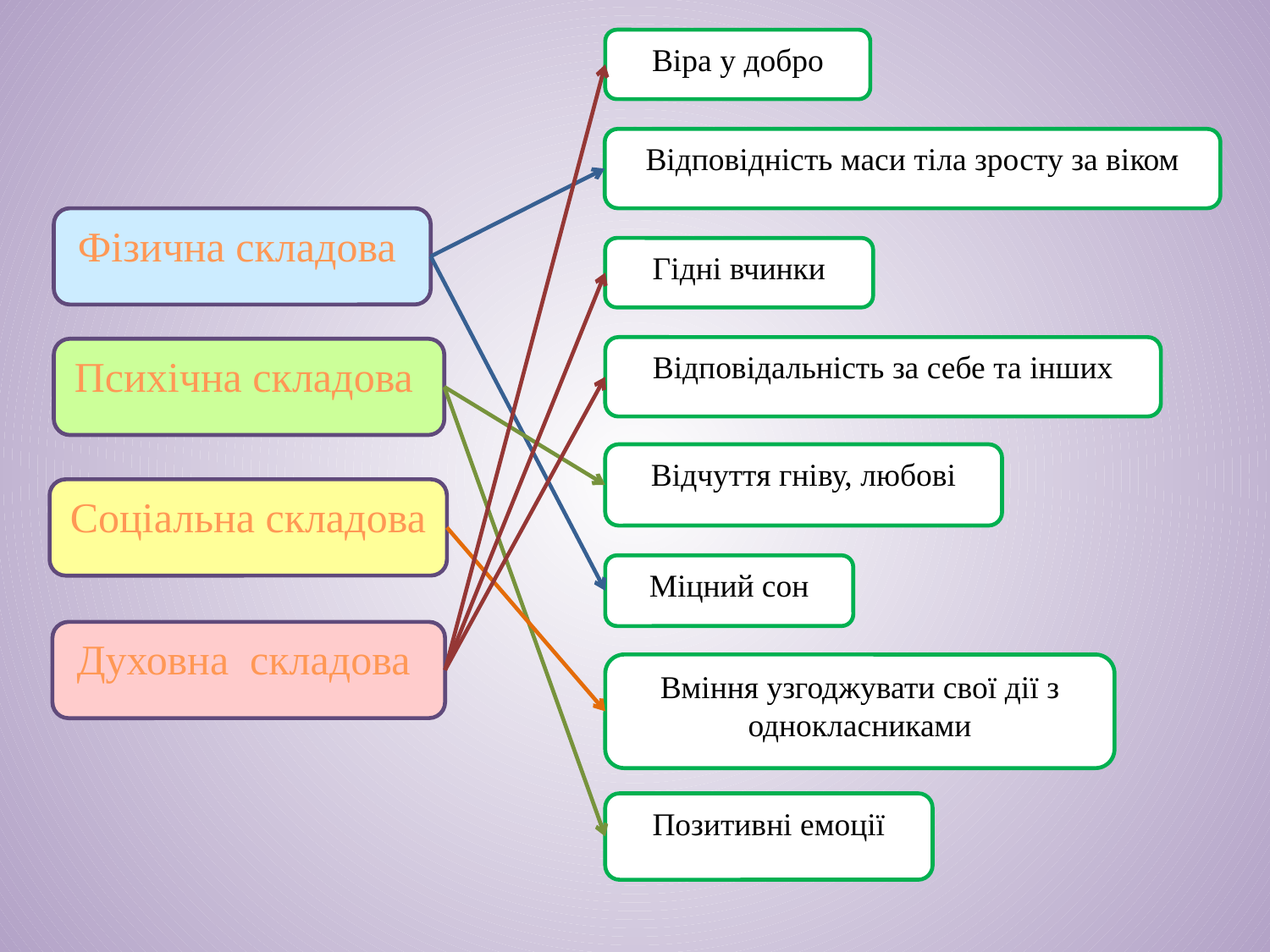

Віра у добро
Відповідність маси тіла зросту за віком
Фізична складова
Гідні вчинки
Відповідальність за себе та інших
Психічна складова
Відчуття гніву, любові
Соціальна складова
Міцний сон
Духовна  складова
Вміння узгоджувати свої дії з однокласниками
Позитивні емоції